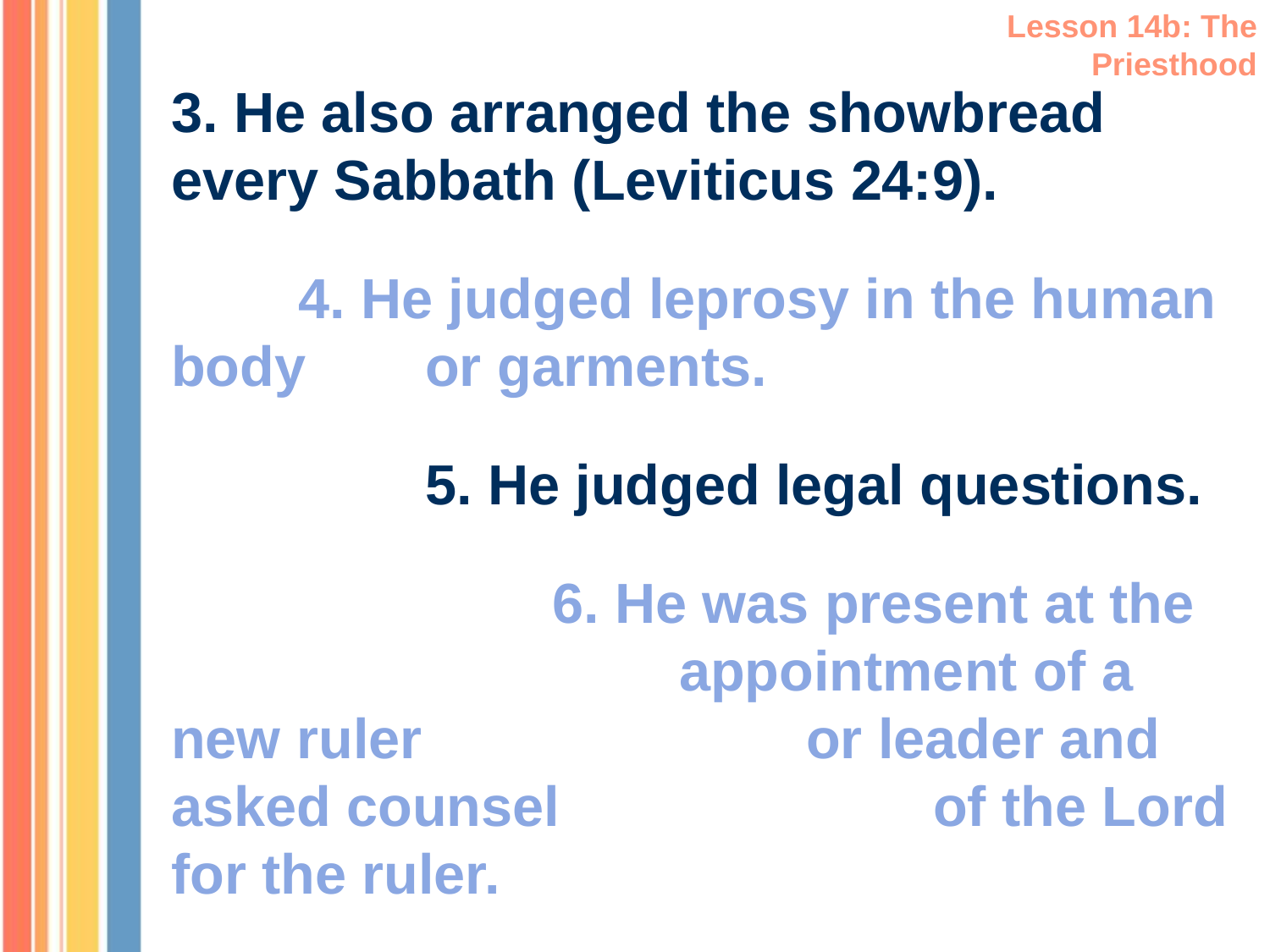

Lesson 14b: The Priesthood
3. He also arranged the showbread every Sabbath (Leviticus 24:9).

	4. He judged leprosy in the human body 	or garments.

		5. He judged legal questions.

			6. He was present at the 				appointment of a new ruler 			or leader and asked counsel 			of the Lord for the ruler.